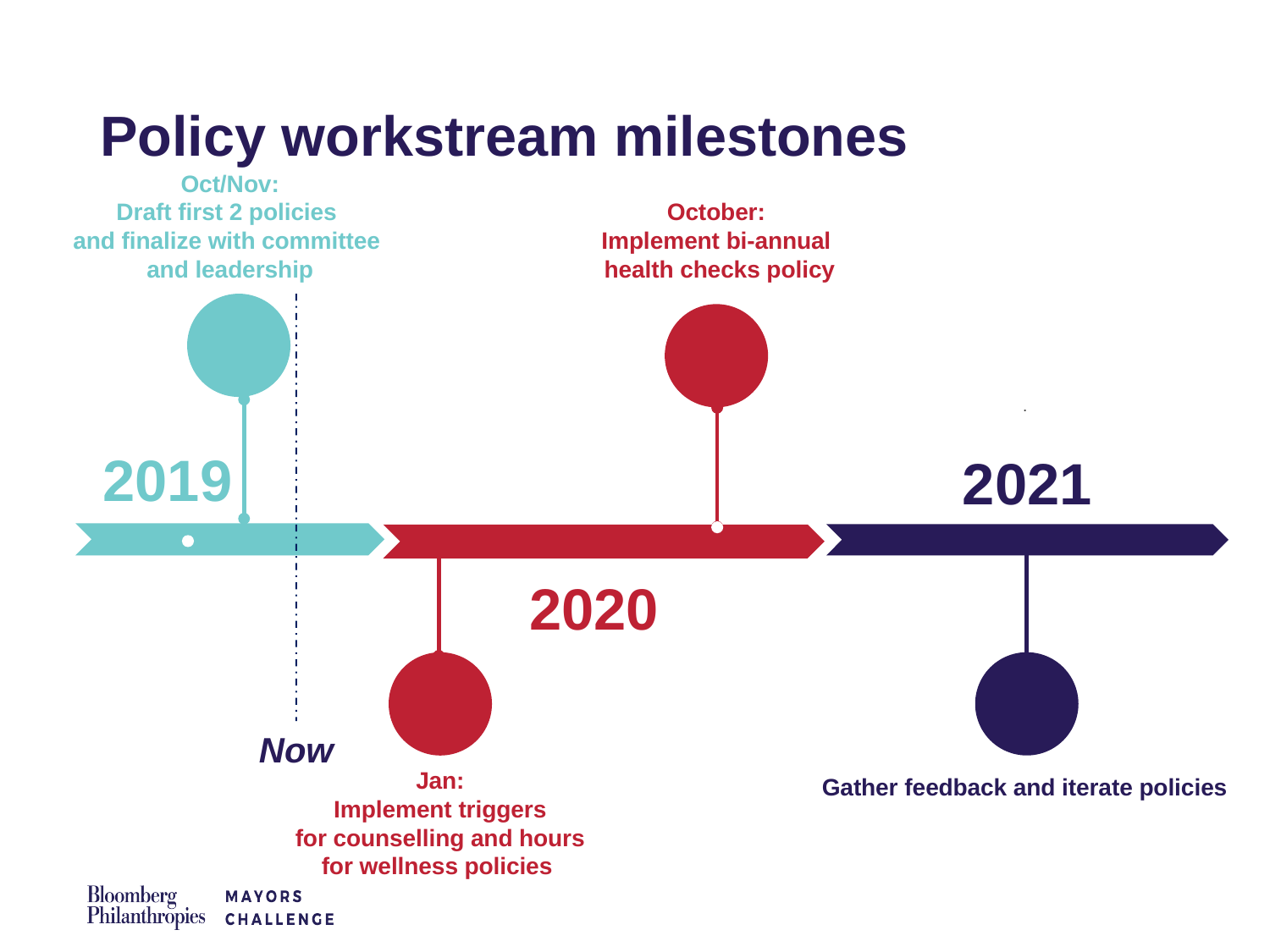

# Policy workstream milestones
Oct/Nov:
Draft first 2 policies
and finalize with committee
and leadership

October:
Implement bi-annual
 health checks policy

2020

.
2021
2019

Gather feedback and iterate policies

Now
 Jan:
Implement triggers
 for counselling and hours
for wellness policies
2019